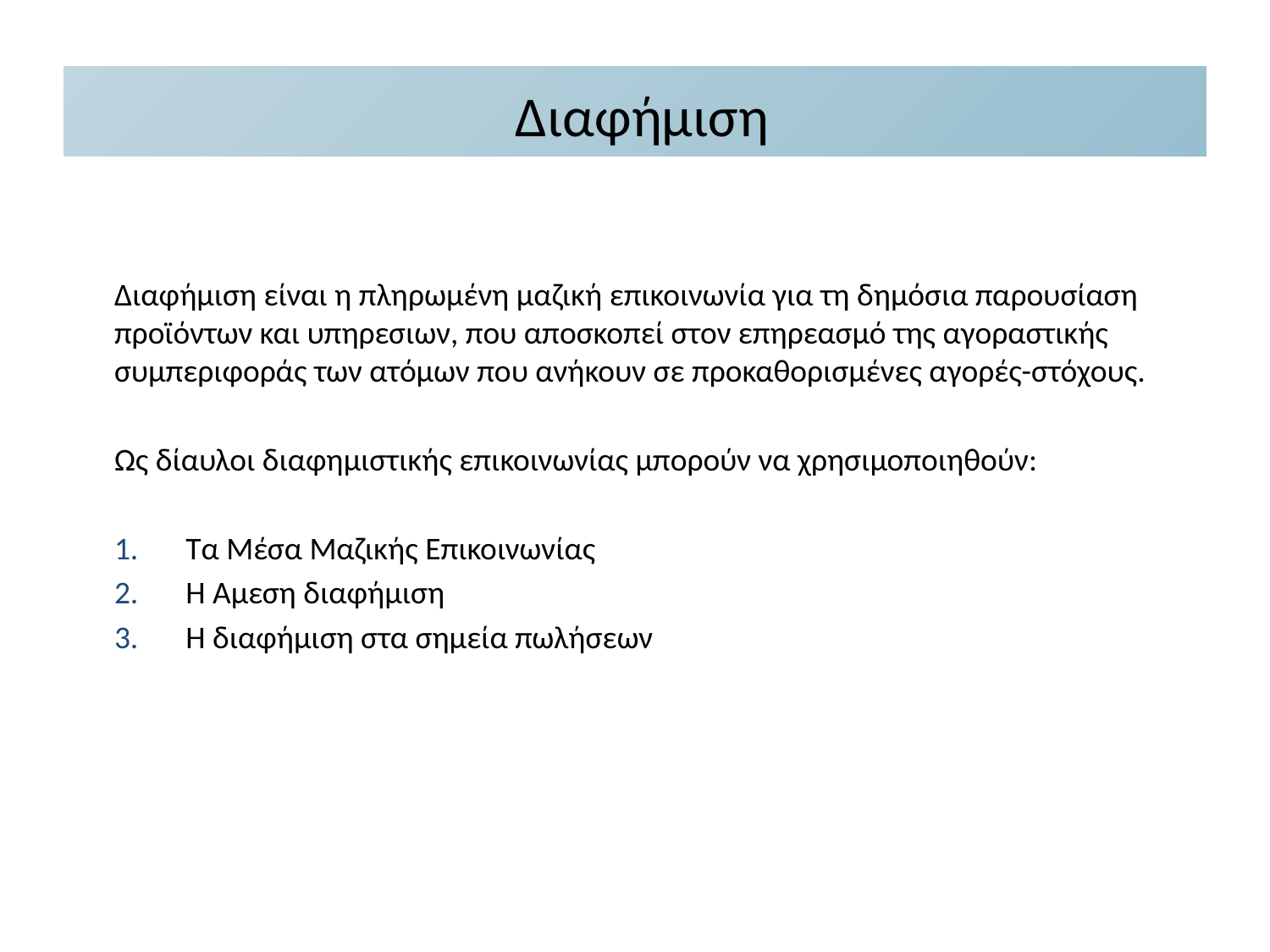

# Διαφήμιση
Διαφήμιση είναι η πληρωμένη μαζική επικοινωνία για τη δημόσια παρουσίαση προϊόντων και υπηρεσιων, που αποσκοπεί στον επηρεασμό της αγοραστικής συμπεριφοράς των ατόμων που ανήκουν σε προκαθορισμένες αγορές-στόχους.

Ως δίαυλοι διαφημιστικής επικοινωνίας μπορούν να χρησιμοποιηθούν:

Τα Μέσα Μαζικής Επικοινωνίας
Η Άμεση διαφήμιση
Η διαφήμιση στα σημεία πωλήσεων